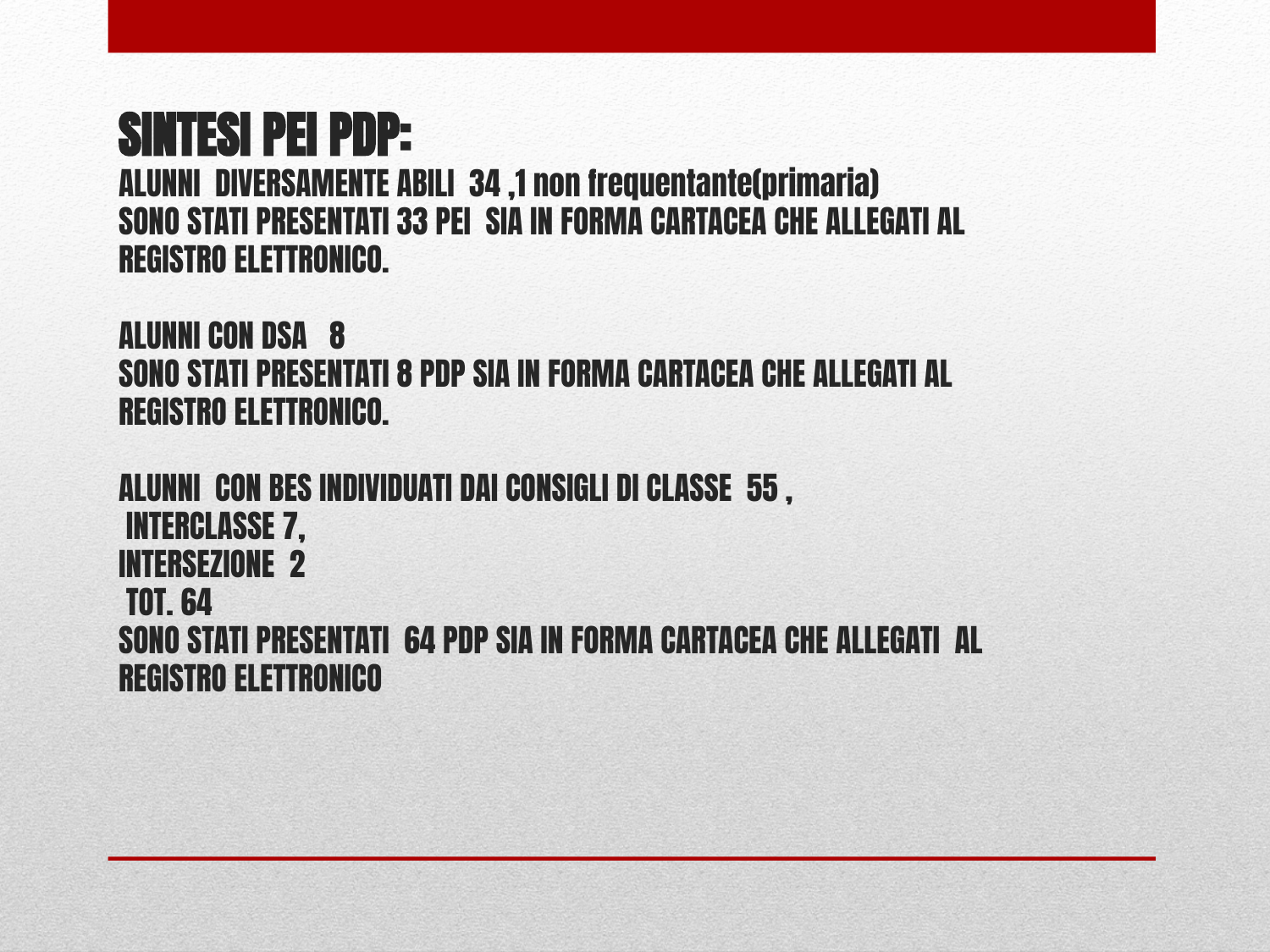

# SINTESI PEI PDP: ALUNNI  DIVERSAMENTE ABILI  34 ,1 non frequentante(primaria) SONO STATI PRESENTATI 33 PEI  SIA IN FORMA CARTACEA CHE ALLEGATI AL REGISTRO ELETTRONICO.   ALUNNI CON DSA   8 SONO STATI PRESENTATI 8 PDP SIA IN FORMA CARTACEA CHE ALLEGATI AL REGISTRO ELETTRONICO.   ALUNNI  CON BES INDIVIDUATI DAI CONSIGLI DI CLASSE  55 , INTERCLASSE 7, INTERSEZIONE  2 TOT. 64 SONO STATI PRESENTATI  64 PDP SIA IN FORMA CARTACEA CHE ALLEGATI  AL REGISTRO ELETTRONICO